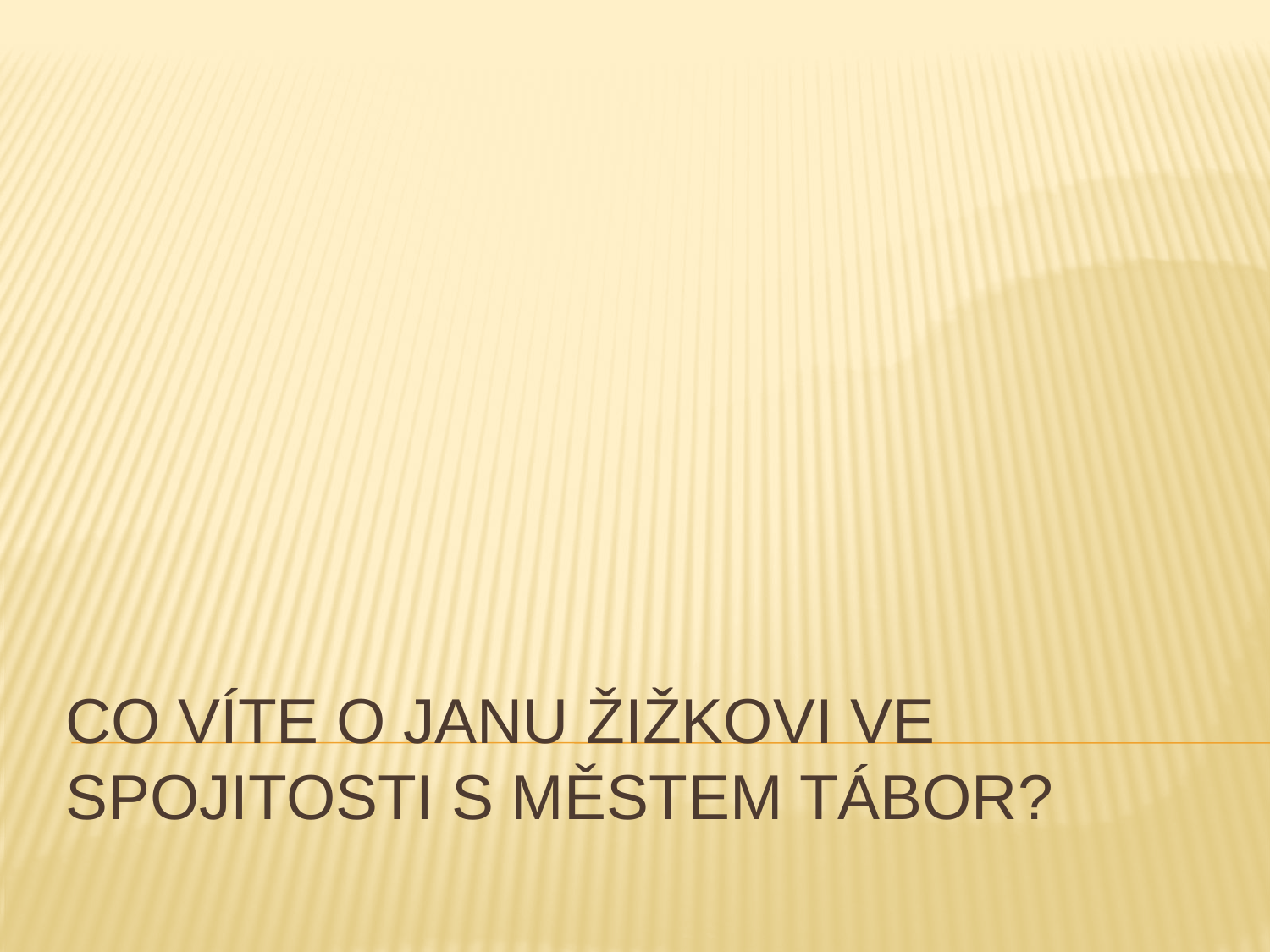

# Co víte o Janu Žižkovi ve spojitosti s městem Tábor?